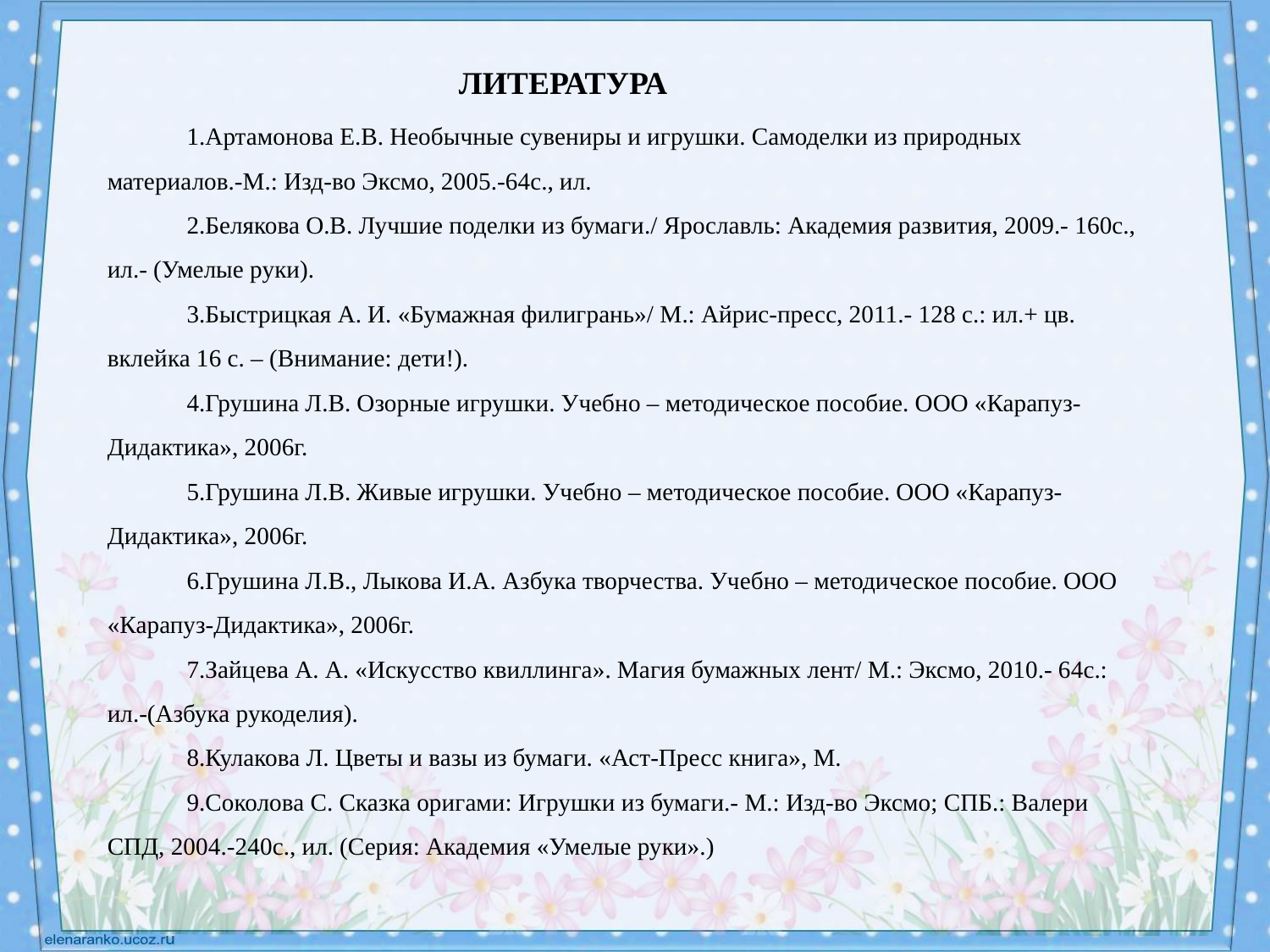

ЛИТЕРАТУРА
Артамонова Е.В. Необычные сувениры и игрушки. Самоделки из природных материалов.-М.: Изд-во Эксмо, 2005.-64с., ил.
Белякова О.В. Лучшие поделки из бумаги./ Ярославль: Академия развития, 2009.- 160с., ил.- (Умелые руки).
Быстрицкая А. И. «Бумажная филигрань»/ М.: Айрис-пресс, 2011.- 128 с.: ил.+ цв. вклейка 16 с. – (Внимание: дети!).
Грушина Л.В. Озорные игрушки. Учебно – методическое пособие. ООО «Карапуз-Дидактика», 2006г.
Грушина Л.В. Живые игрушки. Учебно – методическое пособие. ООО «Карапуз-Дидактика», 2006г.
Грушина Л.В., Лыкова И.А. Азбука творчества. Учебно – методическое пособие. ООО «Карапуз-Дидактика», 2006г.
Зайцева А. А. «Искусство квиллинга». Магия бумажных лент/ М.: Эксмо, 2010.- 64с.: ил.-(Азбука рукоделия).
Кулакова Л. Цветы и вазы из бумаги. «Аст-Пресс книга», М.
Соколова С. Сказка оригами: Игрушки из бумаги.- М.: Изд-во Эксмо; СПБ.: Валери СПД, 2004.-240с., ил. (Серия: Академия «Умелые руки».)